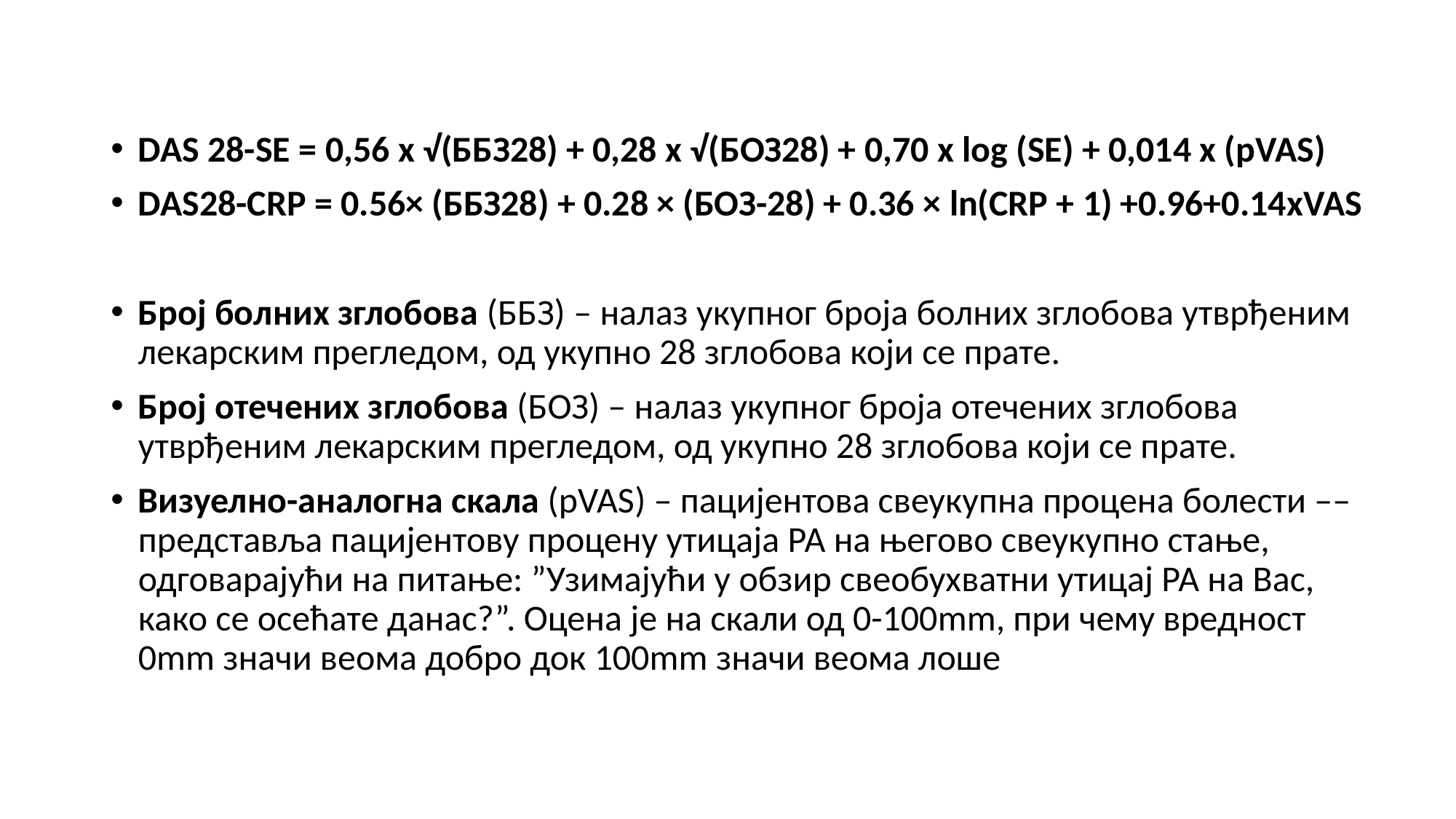

DAS 28-SE = 0,56 x √(ББЗ28) + 0,28 x √(БОЗ28) + 0,70 x log (SE) + 0,014 x (рVAS)
DAS28-CRP = 0.56× (ББЗ28) + 0.28 × (БОЗ-28) + 0.36 × ln(CRP + 1) +0.96+0.14xVAS

Број болних зглобова (ББЗ) – налаз укупног броја болних зглобова утврђеним лекарским прегледом, од укупно 28 зглобова који се прате.
Број отечених зглобова (БОЗ) – налаз укупног броја отечених зглобова утврђеним лекарским прегледом, од укупно 28 зглобова који се прате.
Визуелно-аналогна скала (рVAS) – пацијентова свеукупна процена болести –– представља пацијентову процену утицаја РА на његово свеукупно стање, одговарајући на питање: ”Узимајући у обзир свеобухватни утицај РА на Вас, како се осећате данас?”. Оцена је на скали од 0-100mm, при чему вредност 0mm значи веома добро док 100mm значи веома лоше